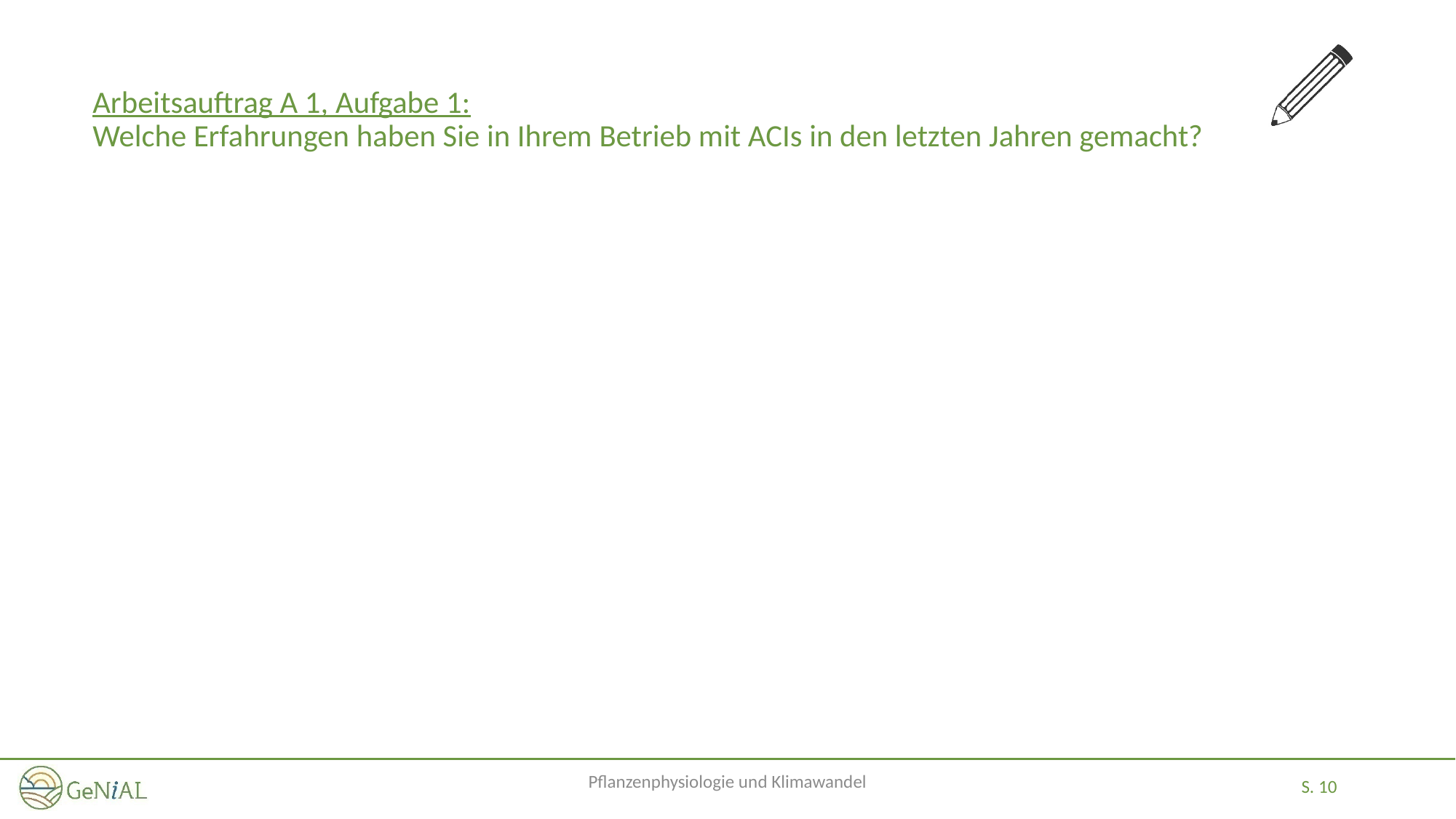

# Arbeitsauftrag A 1, Aufgabe 1: Welche Erfahrungen haben Sie in Ihrem Betrieb mit ACIs in den letzten Jahren gemacht?

Pflanzenphysiologie und Klimawandel